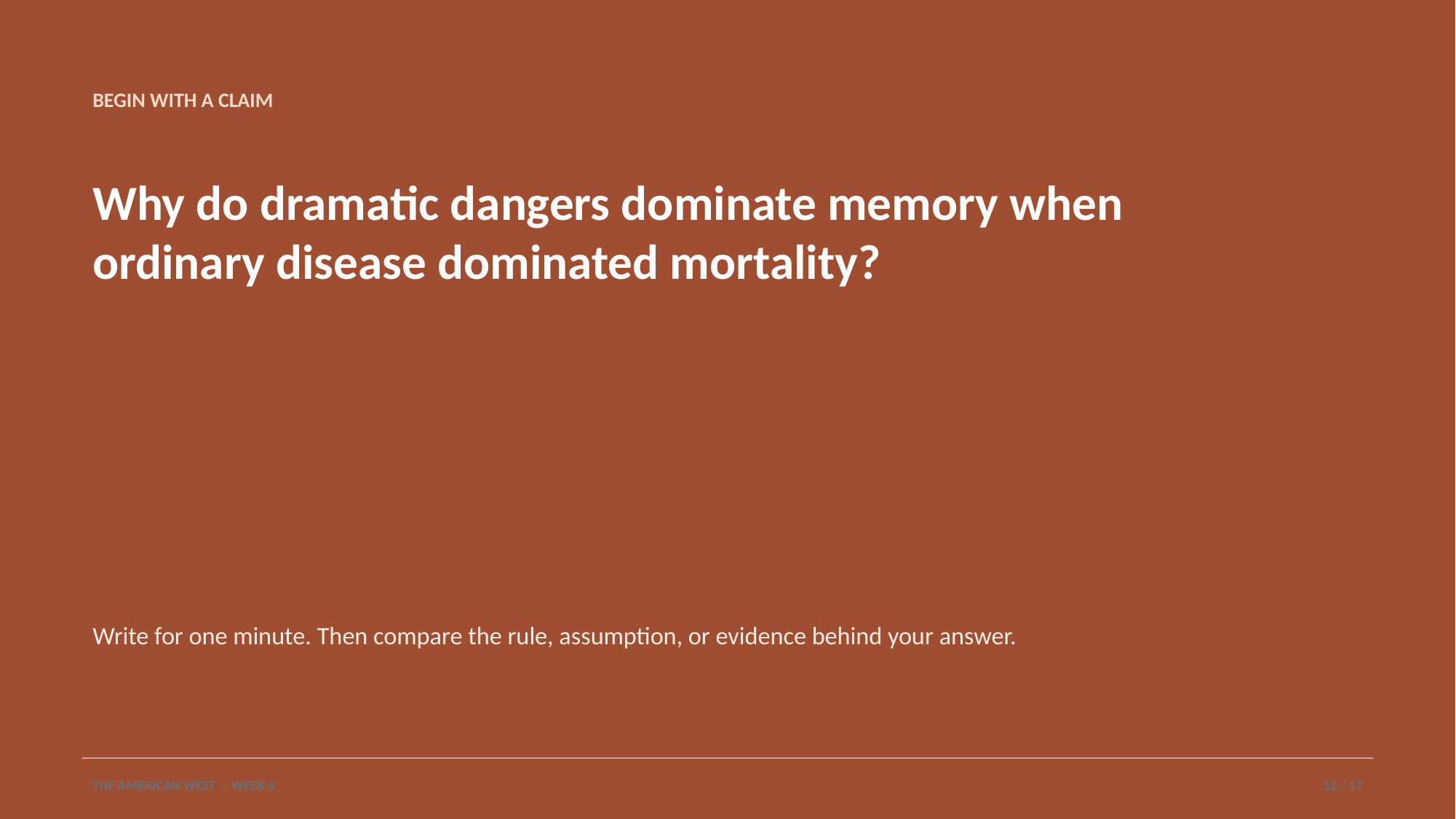

BEGIN WITH A CLAIM
Why do dramatic dangers dominate memory when ordinary disease dominated mortality?
Write for one minute. Then compare the rule, assumption, or evidence behind your answer.

THE AMERICAN WEST  ·  WEEK 6
11 / 17